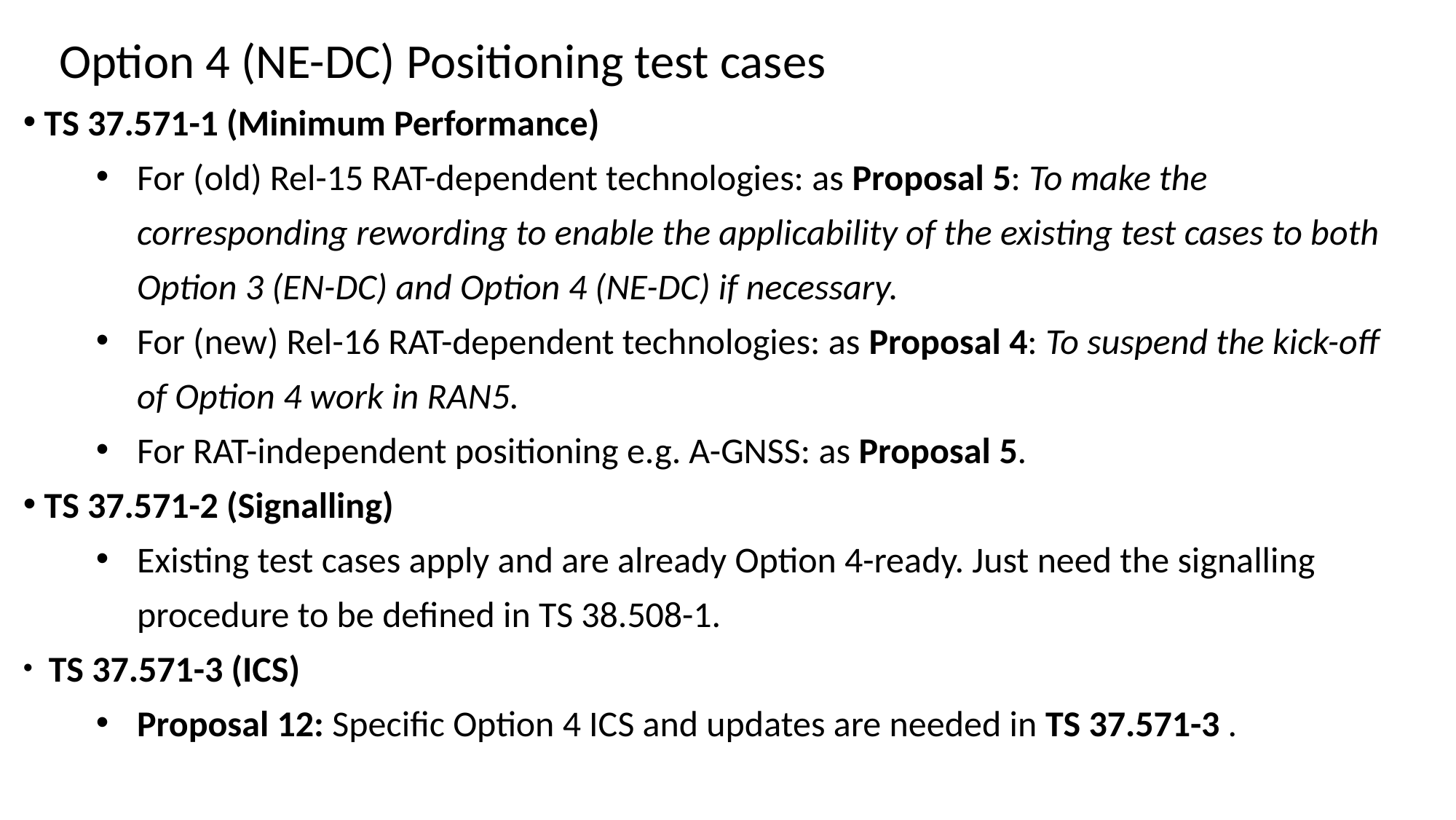

# Option 4 (NE-DC) Positioning test cases
 TS 37.571-1 (Minimum Performance)
For (old) Rel-15 RAT-dependent technologies: as Proposal 5: To make the corresponding rewording to enable the applicability of the existing test cases to both Option 3 (EN-DC) and Option 4 (NE-DC) if necessary.
For (new) Rel-16 RAT-dependent technologies: as Proposal 4: To suspend the kick-off of Option 4 work in RAN5.
For RAT-independent positioning e.g. A-GNSS: as Proposal 5.
 TS 37.571-2 (Signalling)
Existing test cases apply and are already Option 4-ready. Just need the signalling procedure to be defined in TS 38.508-1.
  TS 37.571-3 (ICS)
Proposal 12: Specific Option 4 ICS and updates are needed in TS 37.571-3 .